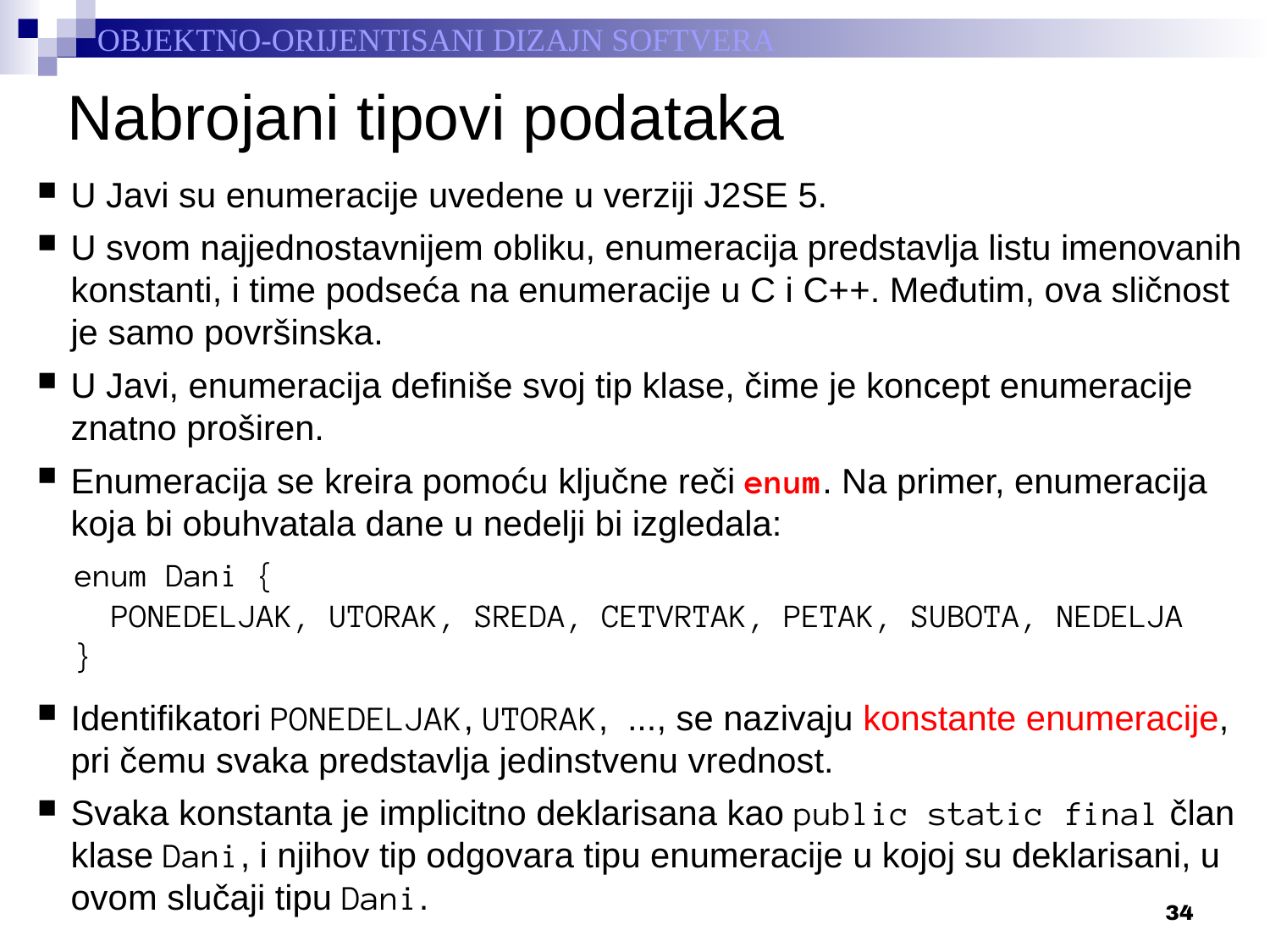

# Nabrojani tipovi podataka
U Javi su enumeracije uvedene u verziji J2SE 5.
U svom najjednostavnijem obliku, enumeracija predstavlja listu imenovanih konstanti, i time podseća na enumeracije u C i C++. Međutim, ova sličnost je samo površinska.
U Javi, enumeracija definiše svoj tip klase, čime je koncept enumeracije znatno proširen.
Enumeracija se kreira pomoću ključne reči enum. Na primer, enumeracija koja bi obuhvatala dane u nedelji bi izgledala:
enum Dani {
  PONEDELJAK, UTORAK, SREDA, CETVRTAK, PETAK, SUBOTA, NEDELJA
}
Identifikatori PONEDELJAK, UTORAK, ..., se nazivaju konstante enumeracije, pri čemu svaka predstavlja jedinstvenu vrednost.
Svaka konstanta je implicitno deklarisana kao public static final član klase Dani, i njihov tip odgovara tipu enumeracije u kojoj su deklarisani, u ovom slučaji tipu Dani.
34